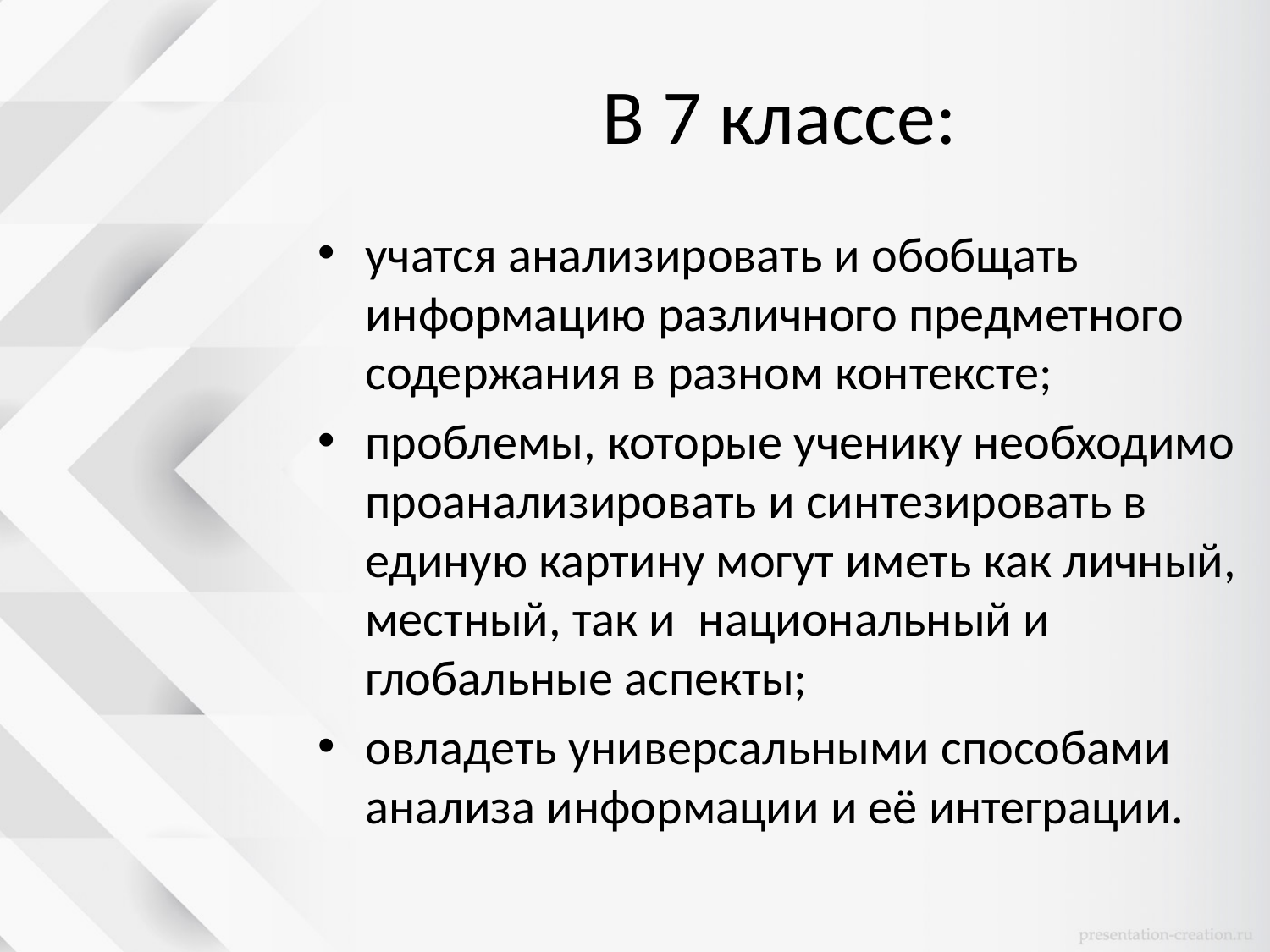

# В 7 классе:
учатся анализировать и обобщать информацию различного предметного содержания в разном контексте;
проблемы, которые ученику необходимо проанализировать и синтезировать в единую картину могут иметь как личный, местный, так и  национальный и глобальные аспекты;
овладеть универсальными способами анализа информации и её интеграции.